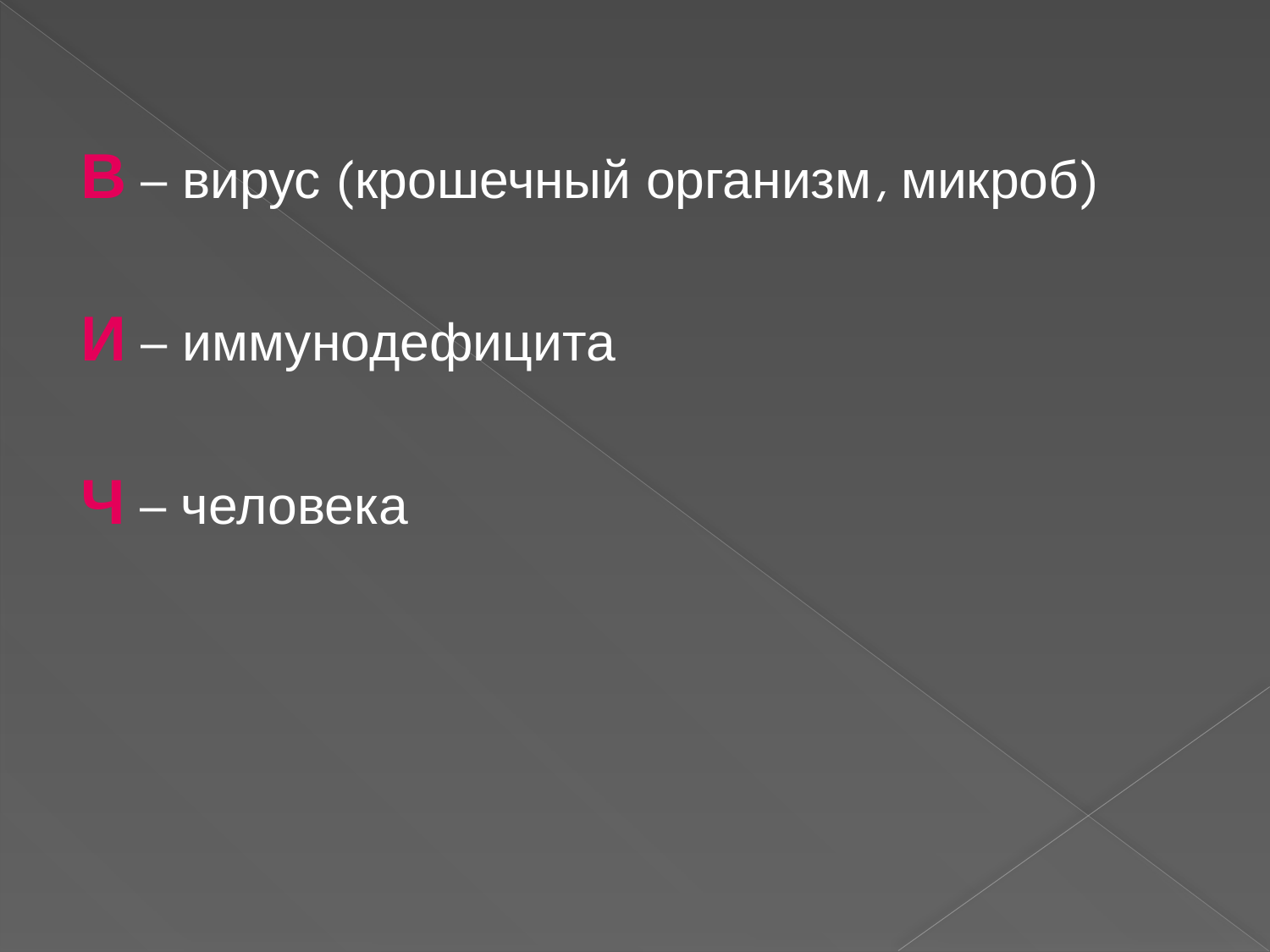

В – вирус (крошечный организм, микроб)

И – иммунодефицита

Ч – человека